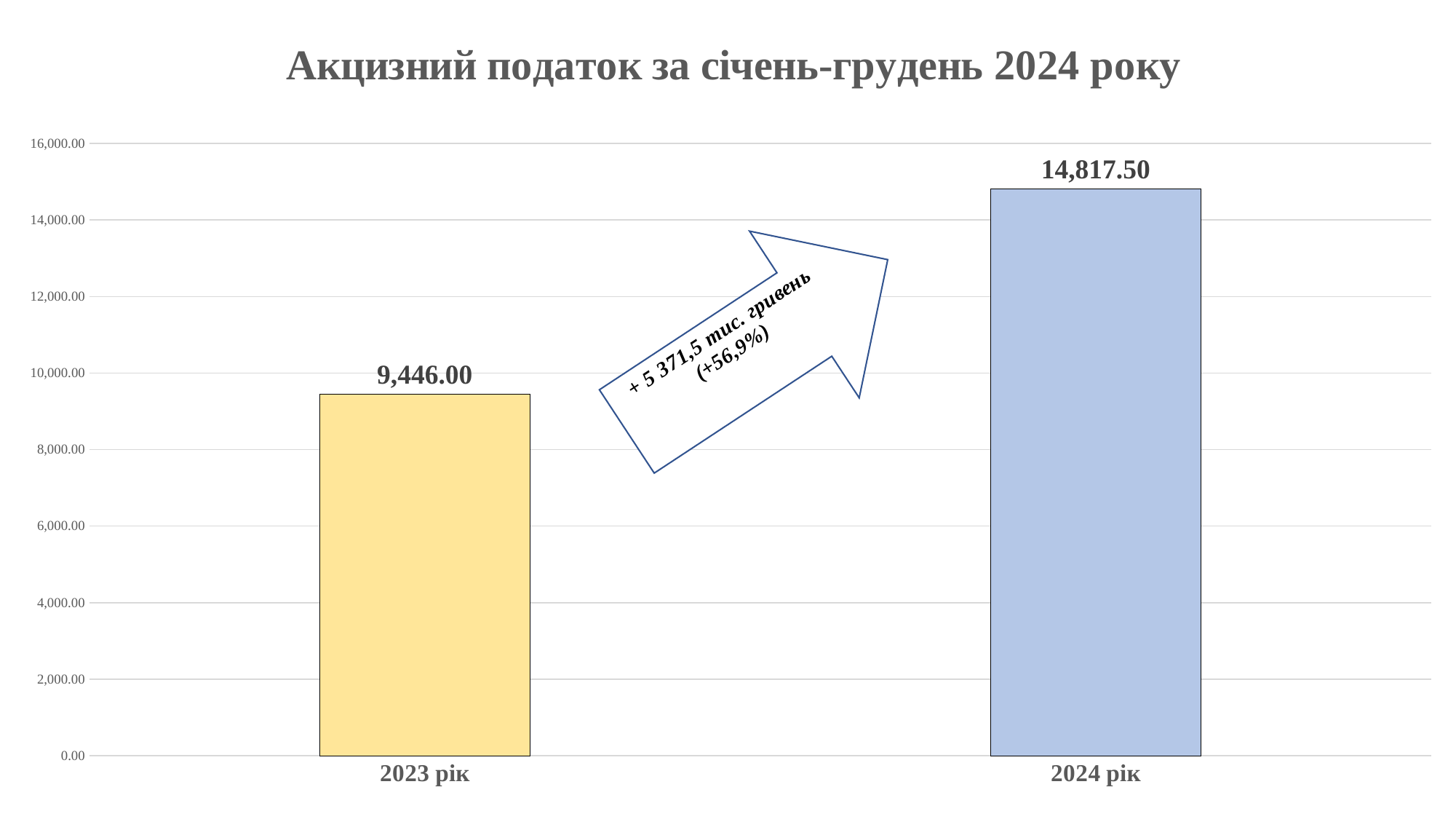

### Chart: Акцизний податок за січень-грудень 2024 року

| Category |  |
|---|---|
| 2023 рік | 9446.0 |
| 2024 рік | 14817.5 |